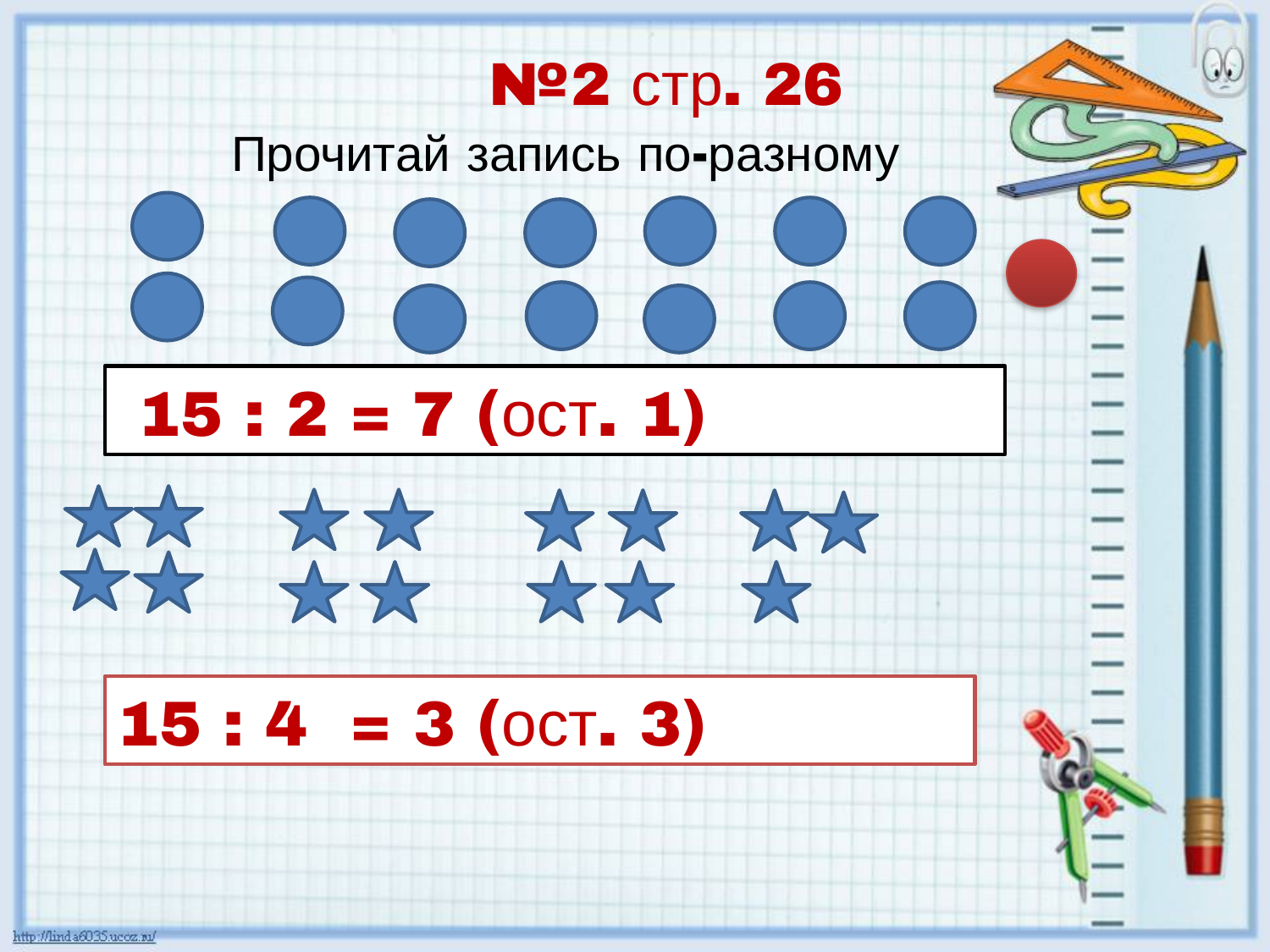

# №2 стр. 26
 Прочитай запись по-разному

 15 : 2 = 7 (ост. 1)

15 : 4  = 3 (ост. 3)